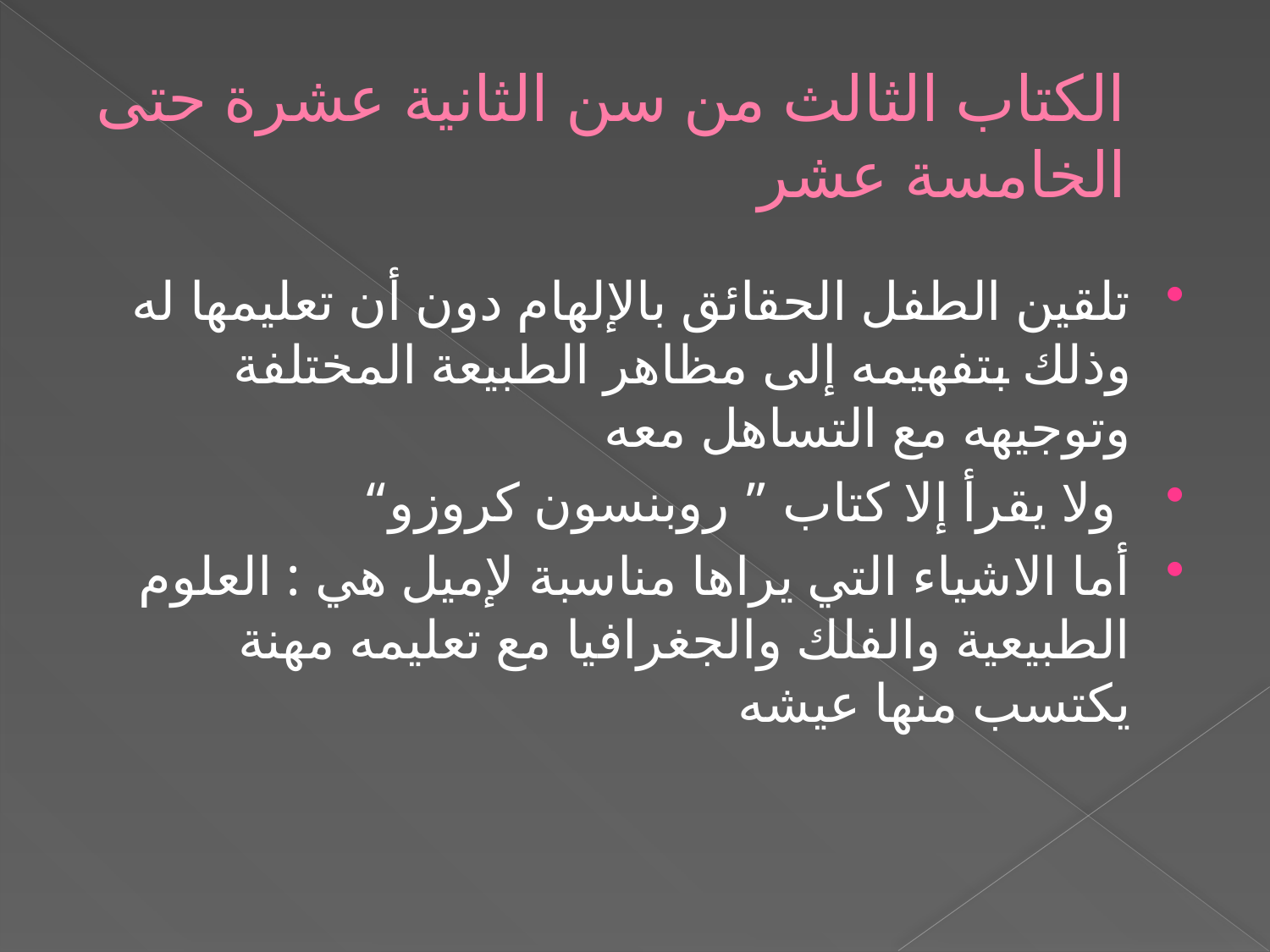

# الكتاب الثالث من سن الثانية عشرة حتى الخامسة عشر
تلقين الطفل الحقائق بالإلهام دون أن تعليمها له وذلك بتفهيمه إلى مظاهر الطبيعة المختلفة وتوجيهه مع التساهل معه
 ولا يقرأ إلا كتاب ” روبنسون كروزو“
أما الاشياء التي يراها مناسبة لإميل هي : العلوم الطبيعية والفلك والجغرافيا مع تعليمه مهنة يكتسب منها عيشه